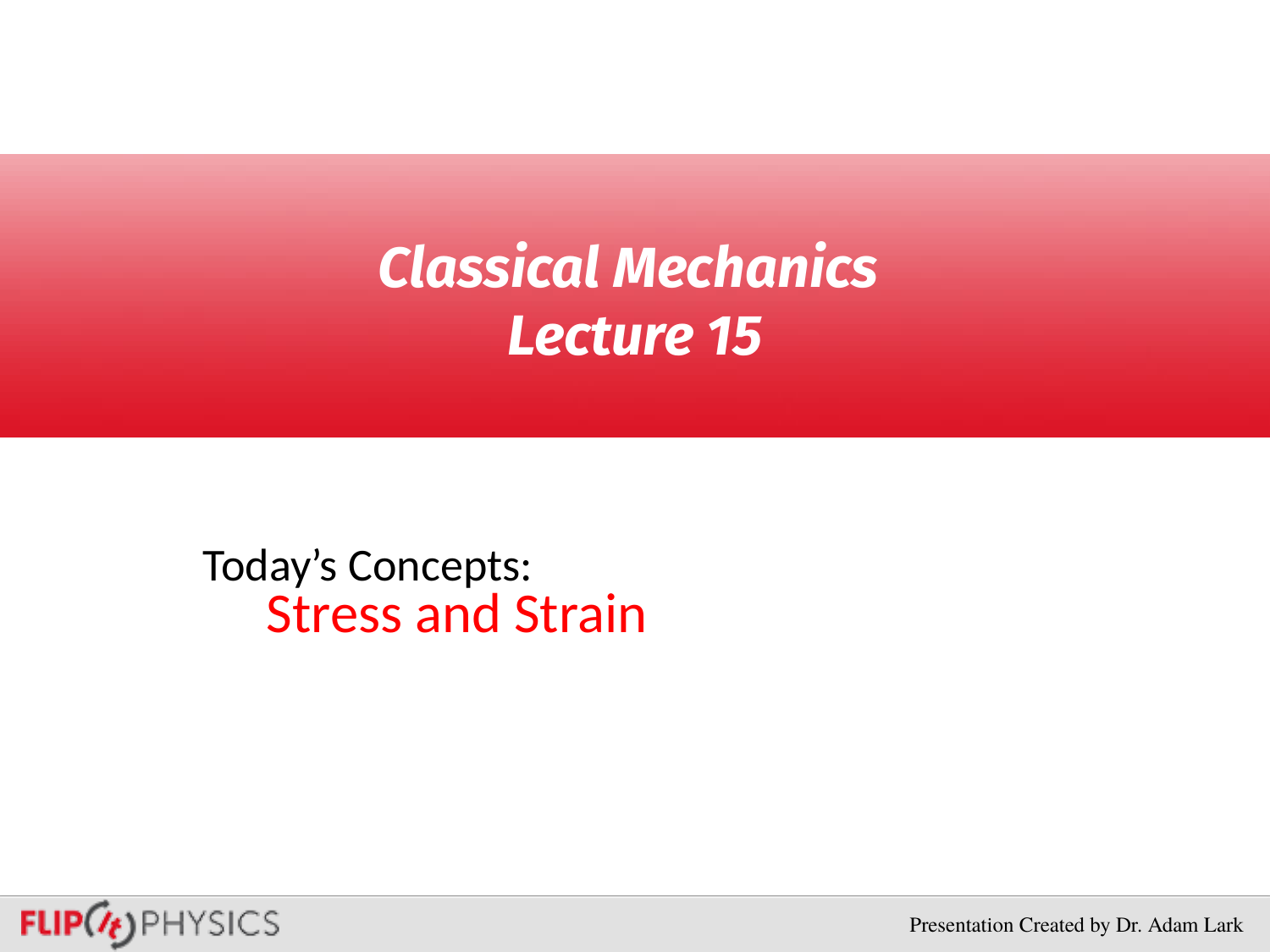

# Classical Mechanics Lecture 15
Today’s Concepts:
Stress and Strain

Presentation Created by Dr. Adam Lark